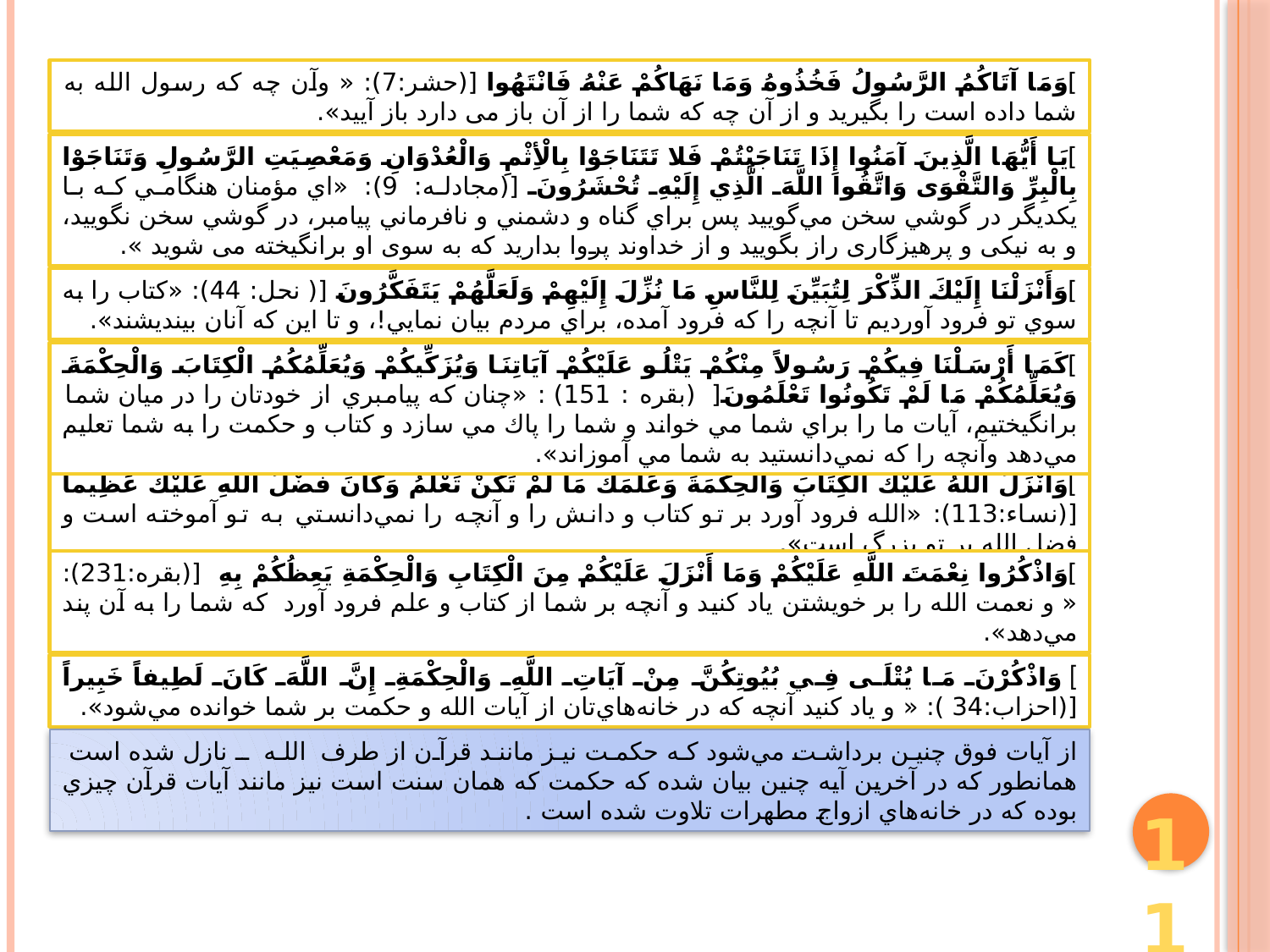

]وَمَا آتَاكُمُ الرَّسُولُ فَخُذُوهُ وَمَا نَهَاكُمْ عَنْهُ فَانْتَهُوا [(حشر:7): « وآن چه که رسول الله به شما داده است را بگیرید و از آن چه که شما را از آن باز می دارد باز آیید».
]يَا أَيُّهَا الَّذِينَ آمَنُوا إِذَا تَنَاجَيْتُمْ فَلا تَتَنَاجَوْا بِالْأِثْمِ وَالْعُدْوَانِ وَمَعْصِيَتِ الرَّسُولِ وَتَنَاجَوْا بِالْبِرِّ وَالتَّقْوَى وَاتَّقُوا اللَّهَ الَّذِي إِلَيْهِ تُحْشَرُونَ [(مجادله: 9): «اي مؤمنان هنگامي كه با يكديگر در گوشي سخن مي‌گوييد پس براي گناه و دشمني و نافرماني پيامبر، در گوشي سخن نگوييد، و به نیکی و پرهیزگاری راز بگویید و از خداوند پروا بدارید که به سوی او برانگیخته می شوید ».
]وَأَنْزَلْنَا إِلَيْكَ الذِّكْرَ لِتُبَيِّنَ لِلنَّاسِ مَا نُزِّلَ إِلَيْهِمْ وَلَعَلَّهُمْ يَتَفَكَّرُونَ [( نحل: 44): «كتاب را به سوي تو فرود آورديم تا آنچه را كه فرود آمده، براي مردم بيان نمايي!، و تا اين كه آنان بينديشند».
]كَمَا أَرْسَلْنَا فِيكُمْ رَسُولاً مِنْكُمْ يَتْلُو عَلَيْكُمْ آيَاتِنَا وَيُزَكِّيكُمْ وَيُعَلِّمُكُمُ الْكِتَابَ وَالْحِكْمَةَ وَيُعَلِّمُكُمْ مَا لَمْ تَكُونُوا تَعْلَمُونَ[  (بقره : 151) : «چنان كه پيامبري از خودتان را در ميان شما برانگيختيم، آيات ما را براي شما مي خواند و شما را پاك مي سازد و كتاب و حكمت را به شما تعليم مي‌دهد وآنچه را كه نمي‌دانستيد به شما مي آموزاند».
]وَأَنْزَلَ اللَّهُ عَلَيْكَ الْكِتَابَ وَالْحِكْمَةَ وَعَلَّمَكَ مَا لَمْ تَكُنْ تَعْلَمُ وَكَانَ فَضْلُ اللَّهِ عَلَيْكَ عَظِيماً [(نساء:113): «الله فرود آورد بر تو كتاب و دانش را و آنچه را نمي‌دانستي به تو آموخته است و فضل الله بر تو بزرگ است».
]وَاذْكُرُوا نِعْمَتَ اللَّهِ عَلَيْكُمْ وَمَا أَنْزَلَ عَلَيْكُمْ مِنَ الْكِتَابِ وَالْحِكْمَةِ يَعِظُكُمْ بِهِ  [(بقره:231): « و نعمت الله را بر خويشتن ياد كنيد و آنچه بر شما از كتاب و علم فرود آورد  كه شما را به آن پند مي‌دهد».
] وَاذْكُرْنَ مَا يُتْلَى فِي بُيُوتِكُنَّ مِنْ آيَاتِ اللَّهِ وَالْحِكْمَةِ إِنَّ اللَّهَ كَانَ لَطِيفاً خَبِيراً [(احزاب:34 ): « و ياد كنيد آنچه كه در خانه‌هاي‌تان از آيات الله و حكمت بر شما خوانده مي‌شود».
از آيات فوق چنين برداشت مي‌شود كه حكمت نيز مانند قرآن از طرف الله ـ نازل شده است همانطور كه در آخرين آيه چنين بيان شده كه حكمت كه همان سنت است نيز مانند آيات قرآن چيزي بوده كه در خانه‌هاي ازواج مطهرات تلاوت شده است .
11